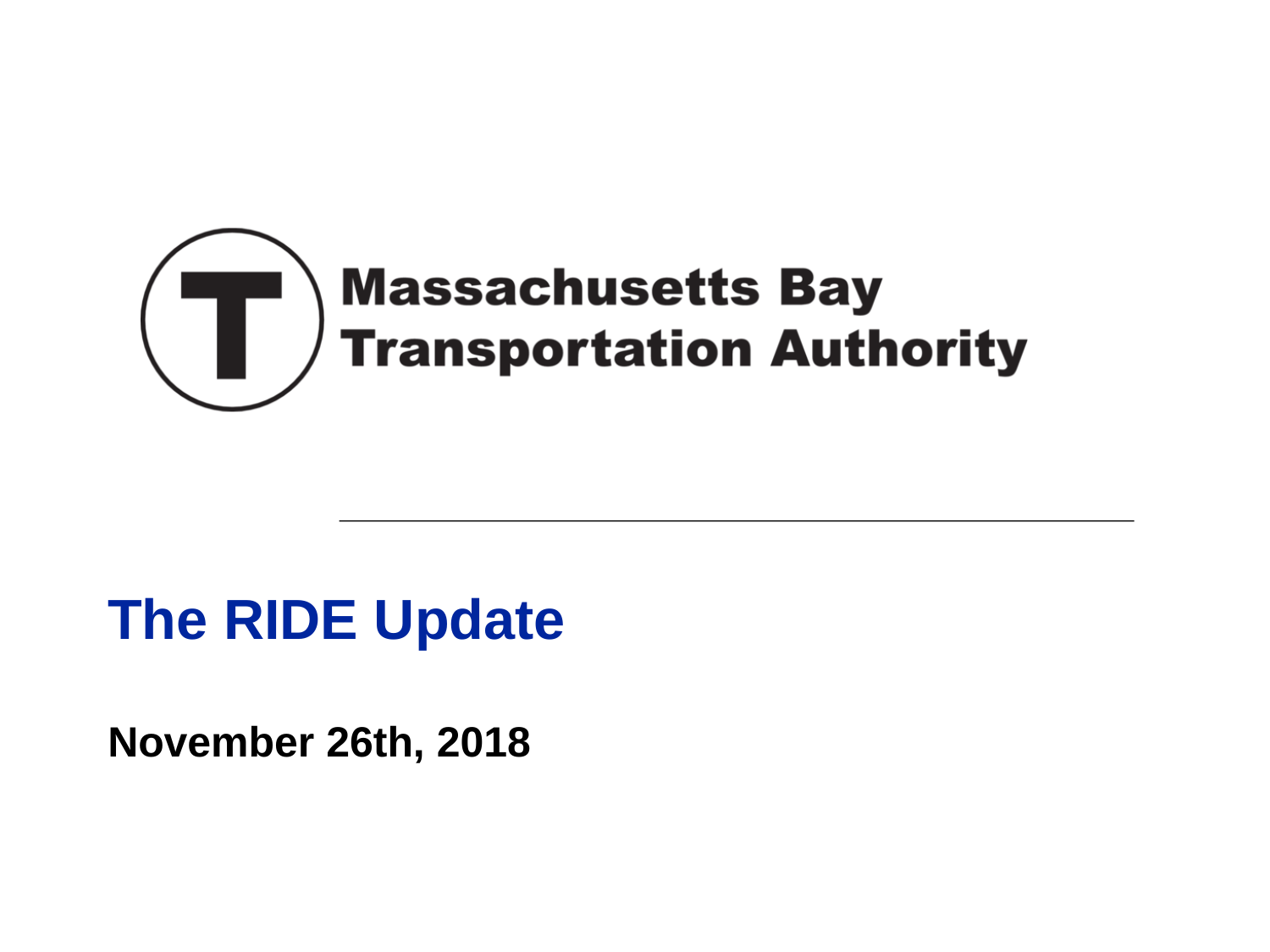

# The RIDE Update
November 26th, 2018